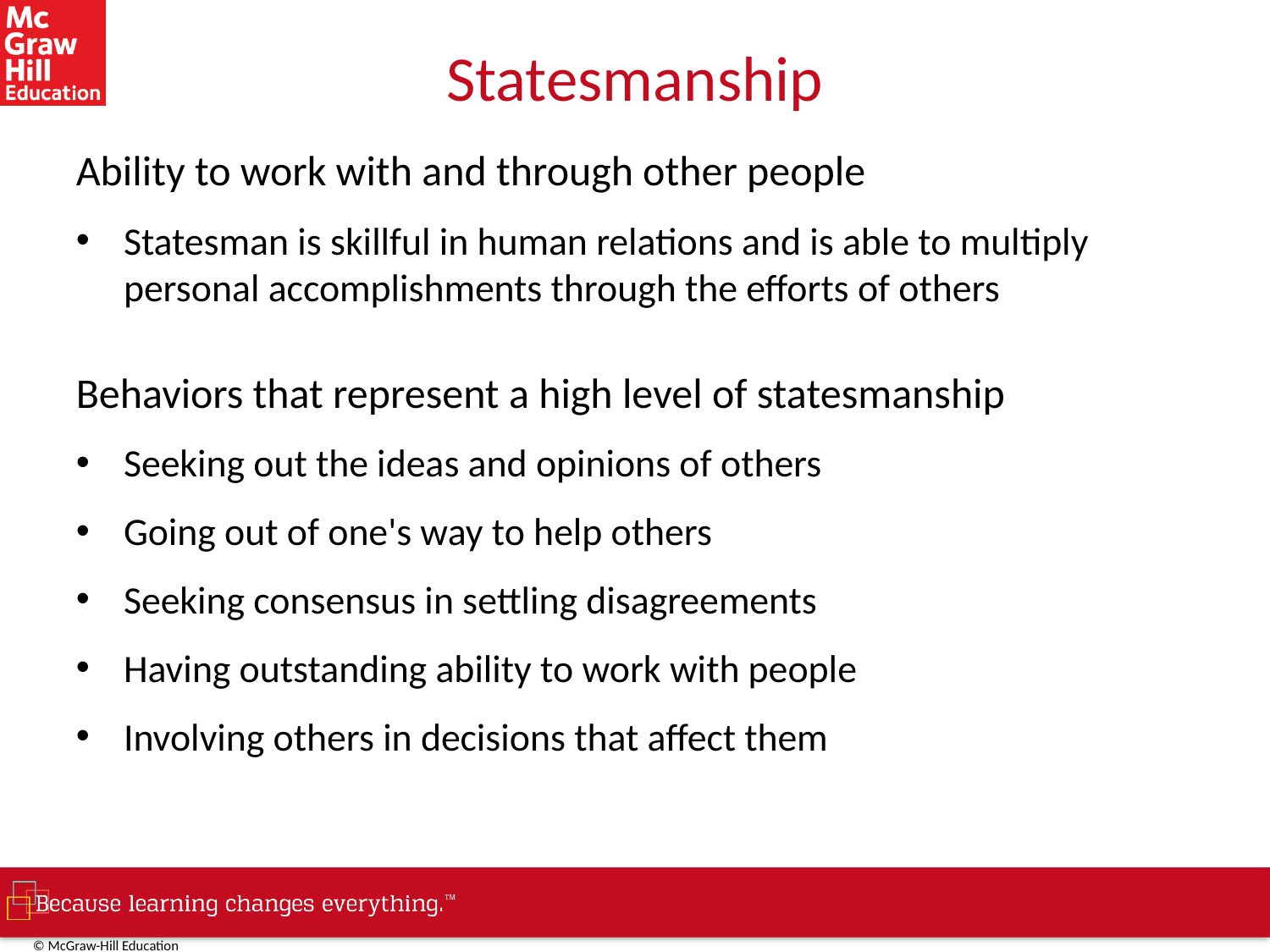

# Statesmanship
Ability to work with and through other people
Statesman is skillful in human relations and is able to multiply personal accomplishments through the efforts of others

Behaviors that represent a high level of statesmanship
Seeking out the ideas and opinions of others
Going out of one's way to help others
Seeking consensus in settling disagreements
Having outstanding ability to work with people
Involving others in decisions that affect them